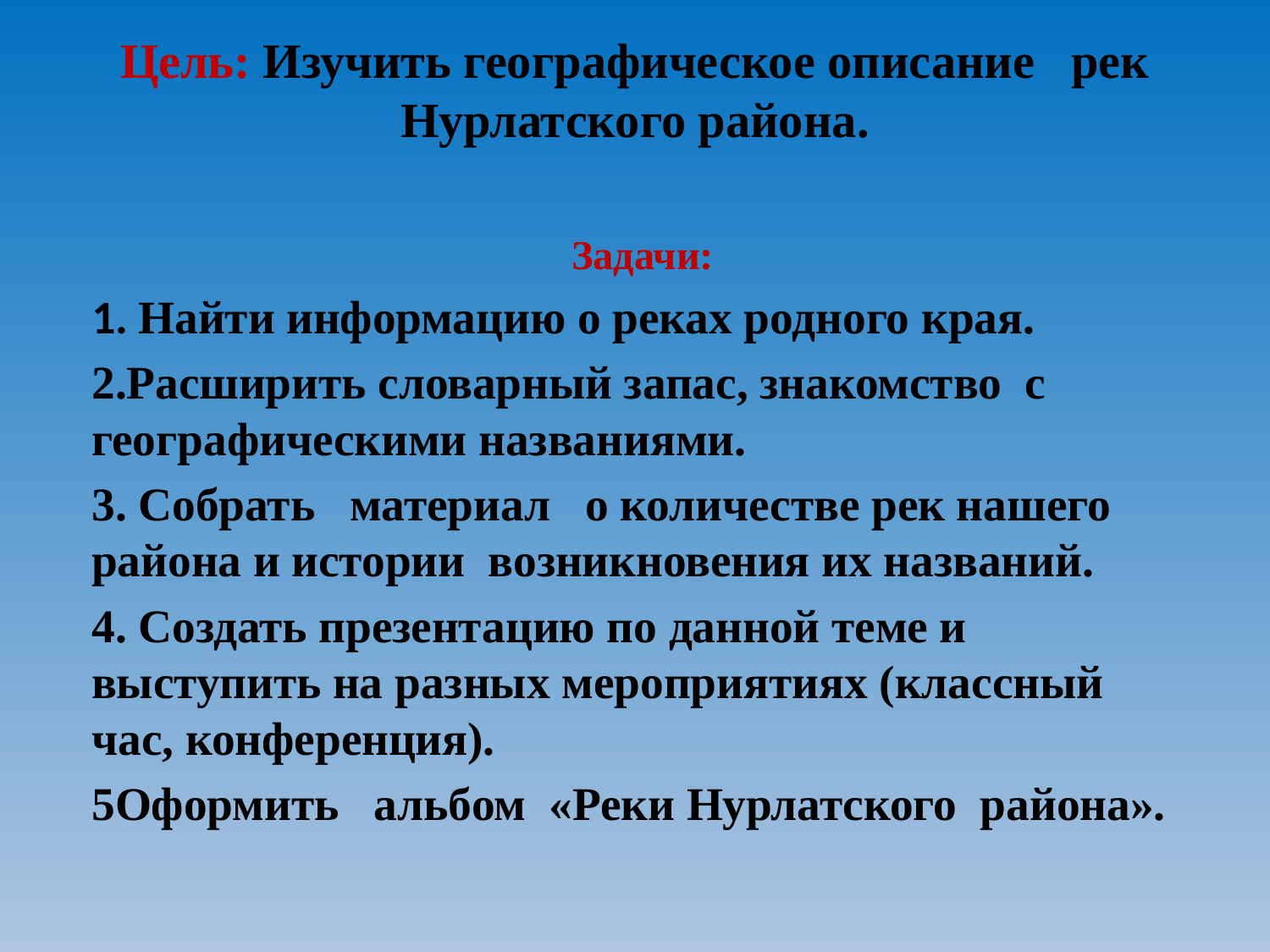

# Цель: Изучить географическое описание   рек Нурлатского района.
Задачи:
1. Найти информацию о реках родного края.
2.Расширить словарный запас, знакомство  с географическими названиями.
3. Собрать   материал   о количестве рек нашего района и истории  возникновения их названий.
4. Создать презентацию по данной теме и выступить на разных мероприятиях (классный час, конференция).
5Оформить   альбом  «Реки Нурлатского  района».